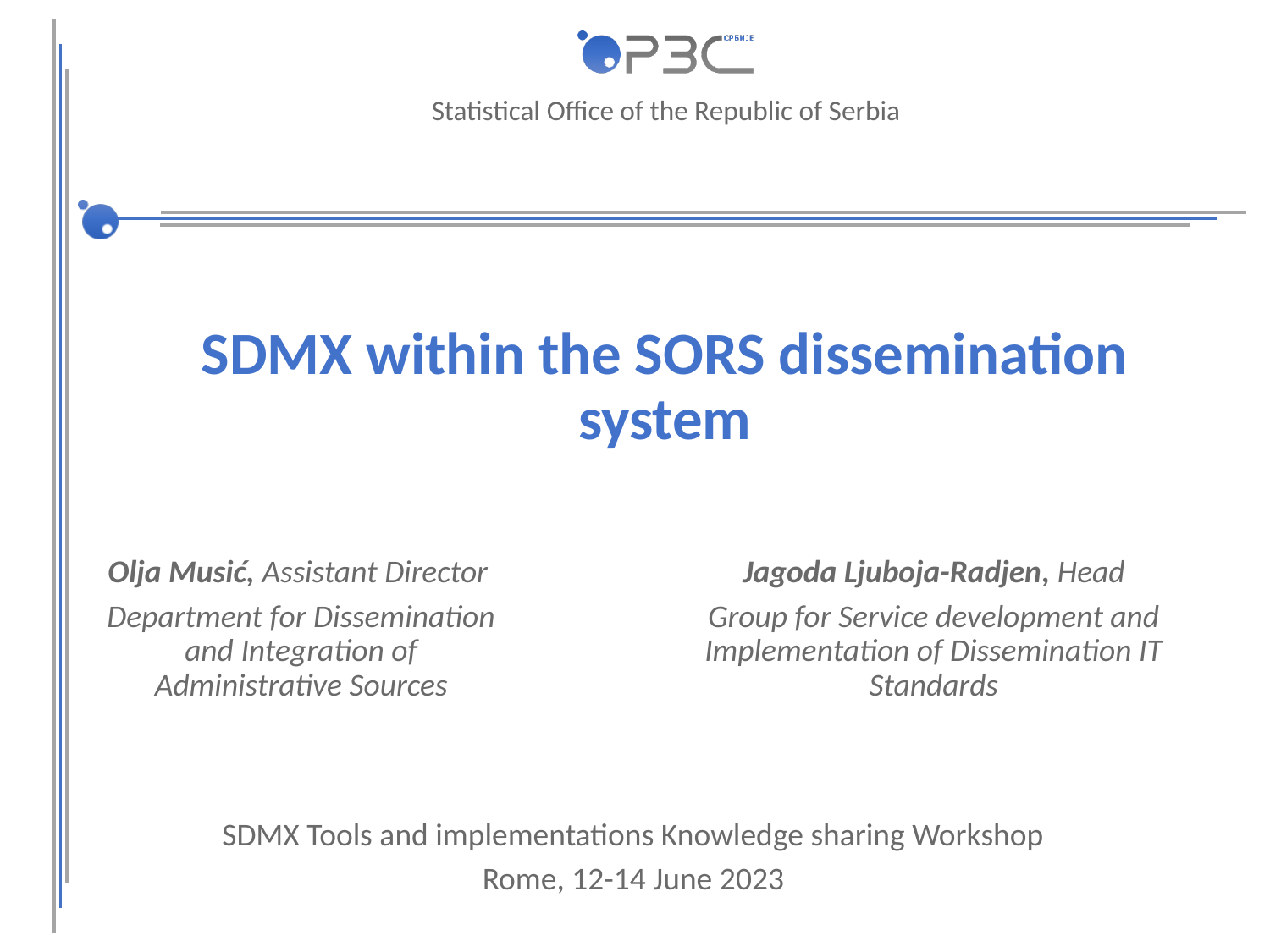

# SDMX within the SORS dissemination system
Olja Musić, Assistant Director
Department for Dissemination and Integration of Administrative Sources
Jagoda Ljuboja-Radjen, Head
Group for Service development and Implementation of Dissemination IT Standards
SDMX Tools and implementations Knowledge sharing Workshop
Rome, 12-14 June 2023